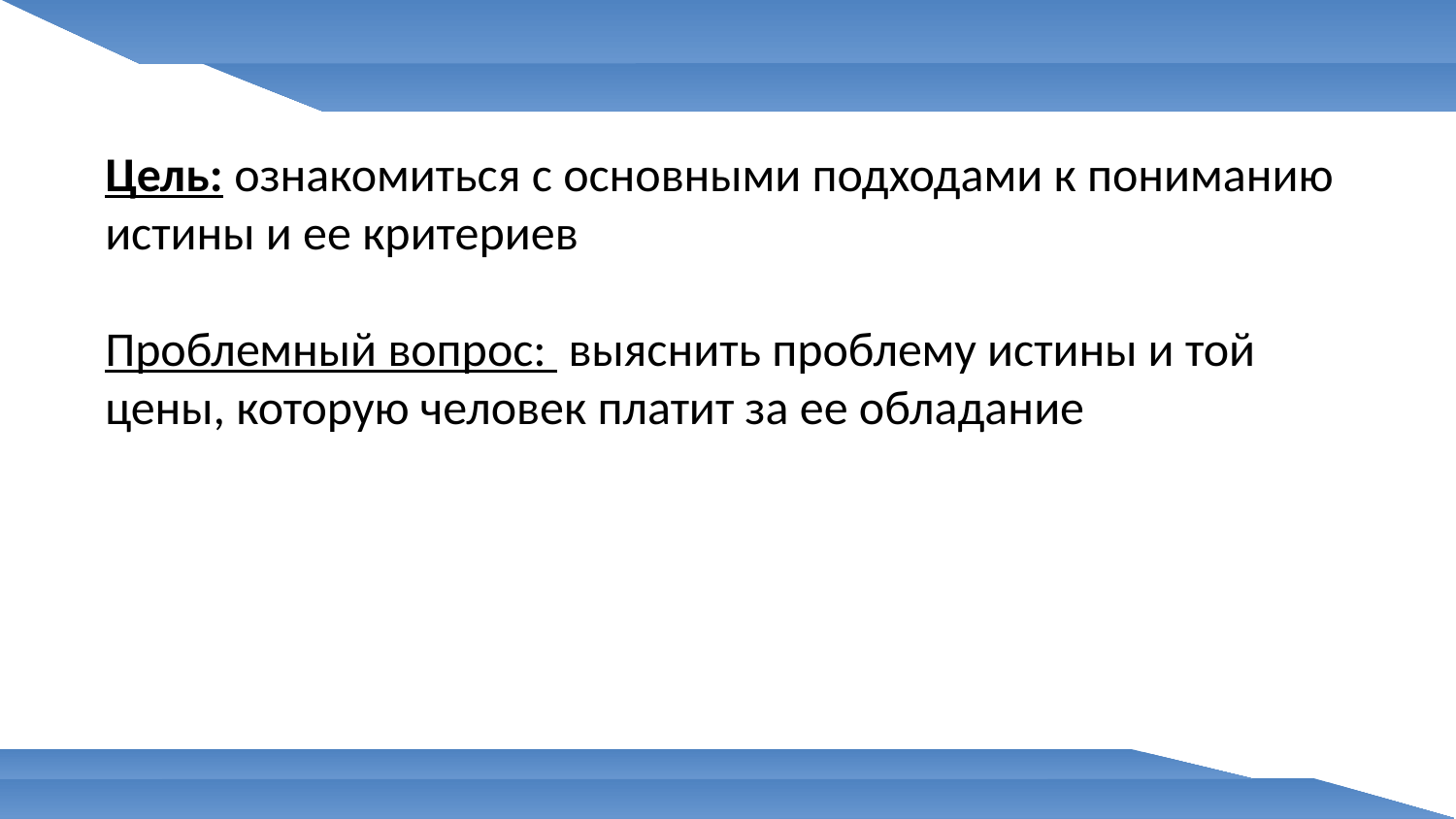

Цель: ознакомиться с основными подходами к пониманию истины и ее критериев

Проблемный вопрос:  выяснить проблему истины и той цены, которую человек платит за ее обладание